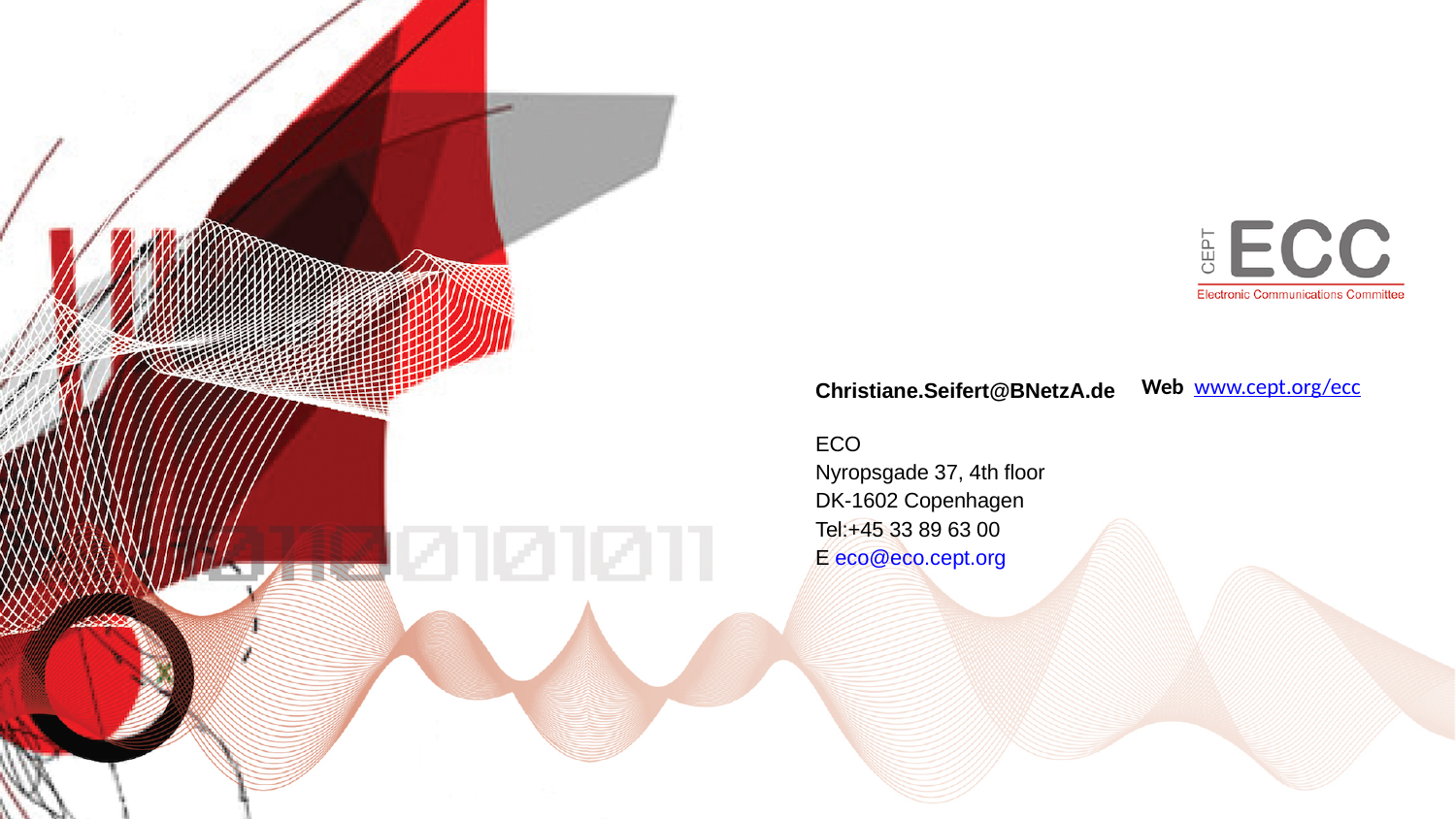

| Christiane.Seifert@BNetzA.de | Web www.cept.org/ecc |
| --- | --- |
| ECO Nyropsgade 37, 4th floor DK-1602 Copenhagen Tel:+45 33 89 63 00 E eco@eco.cept.org |  |